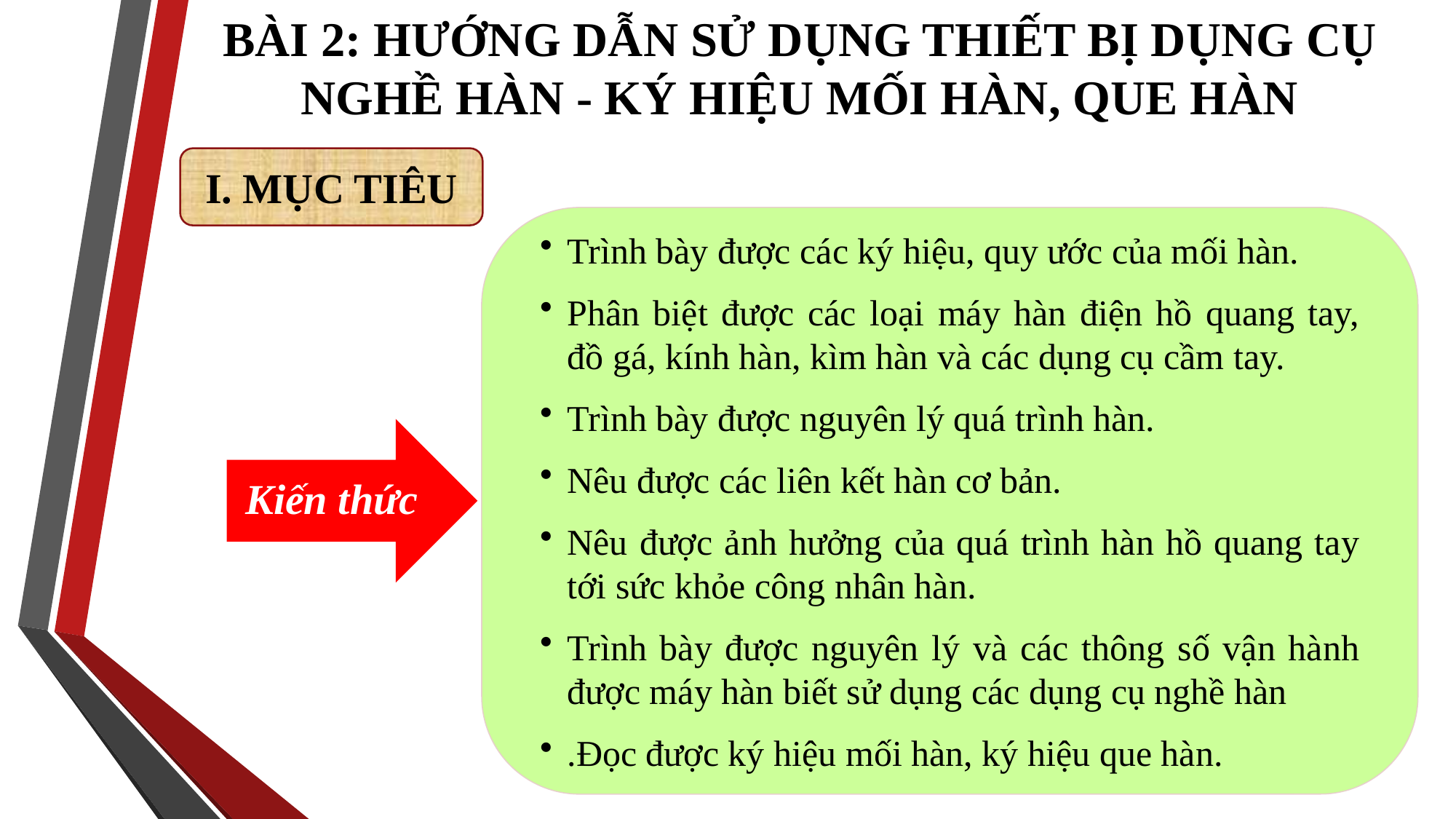

BÀI 2: HƯỚNG DẪN SỬ DỤNG THIẾT BỊ DỤNG CỤ NGHỀ HÀN - KÝ HIỆU MỐI HÀN, QUE HÀN
I. MỤC TIÊU
Trình bày được các ký hiệu, quy ước của mối hàn.
Phân biệt được các loại máy hàn điện hồ quang tay, đồ gá, kính hàn, kìm hàn và các dụng cụ cầm tay.
Trình bày được nguyên lý quá trình hàn.
Nêu được các liên kết hàn cơ bản.
Nêu được ảnh hưởng của quá trình hàn hồ quang tay tới sức khỏe công nhân hàn.
Trình bày được nguyên lý và các thông số vận hành được máy hàn biết sử dụng các dụng cụ nghề hàn
.Đọc được ký hiệu mối hàn, ký hiệu que hàn.
Kiến thức